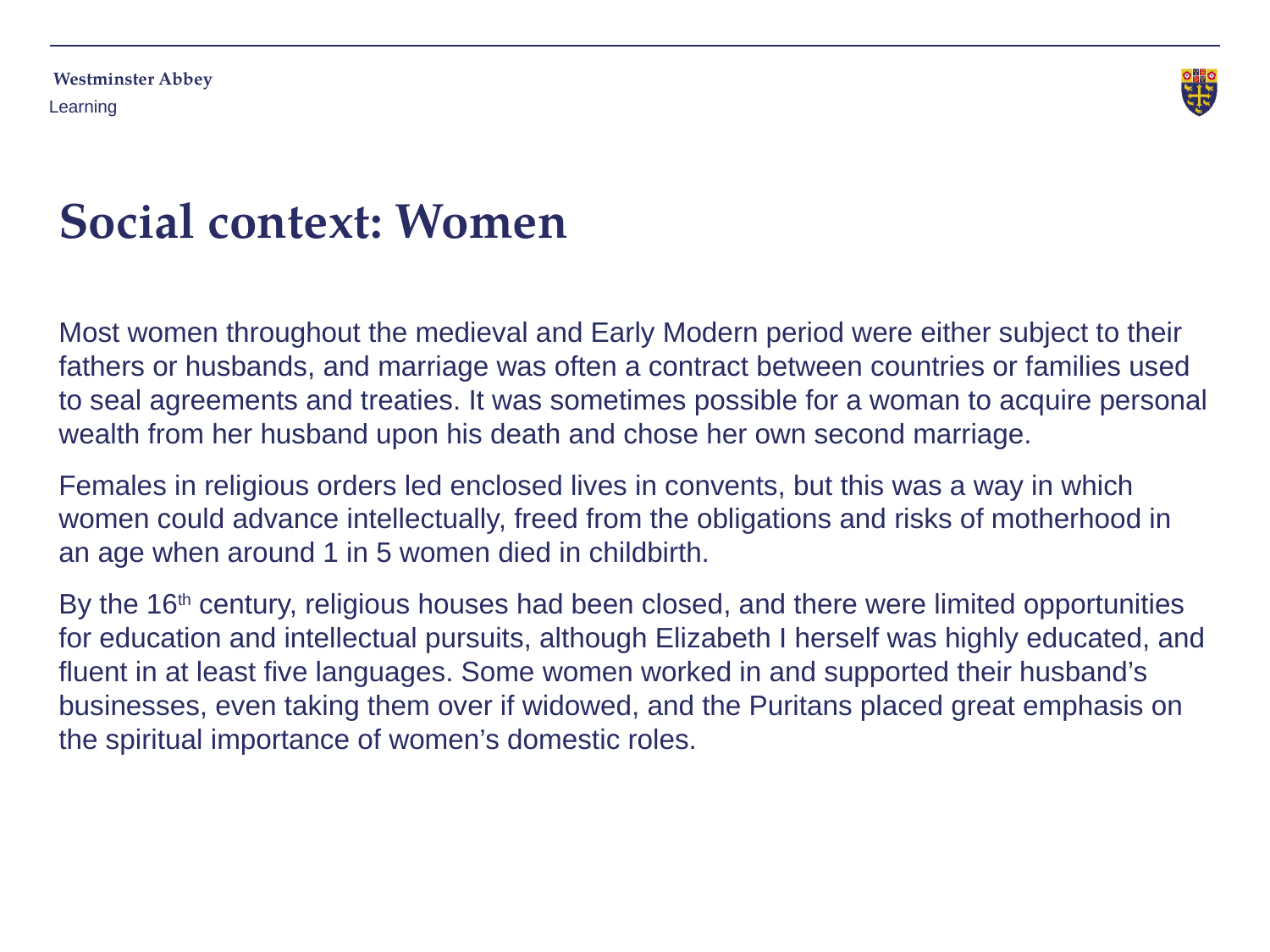

Learning
# Social context: Women

Most women throughout the medieval and Early Modern period were either subject to their fathers or husbands, and marriage was often a contract between countries or families used to seal agreements and treaties. It was sometimes possible for a woman to acquire personal wealth from her husband upon his death and chose her own second marriage.
Females in religious orders led enclosed lives in convents, but this was a way in which women could advance intellectually, freed from the obligations and risks of motherhood in an age when around 1 in 5 women died in childbirth.
By the 16th century, religious houses had been closed, and there were limited opportunities for education and intellectual pursuits, although Elizabeth I herself was highly educated, and fluent in at least five languages. Some women worked in and supported their husband’s businesses, even taking them over if widowed, and the Puritans placed great emphasis on the spiritual importance of women’s domestic roles.